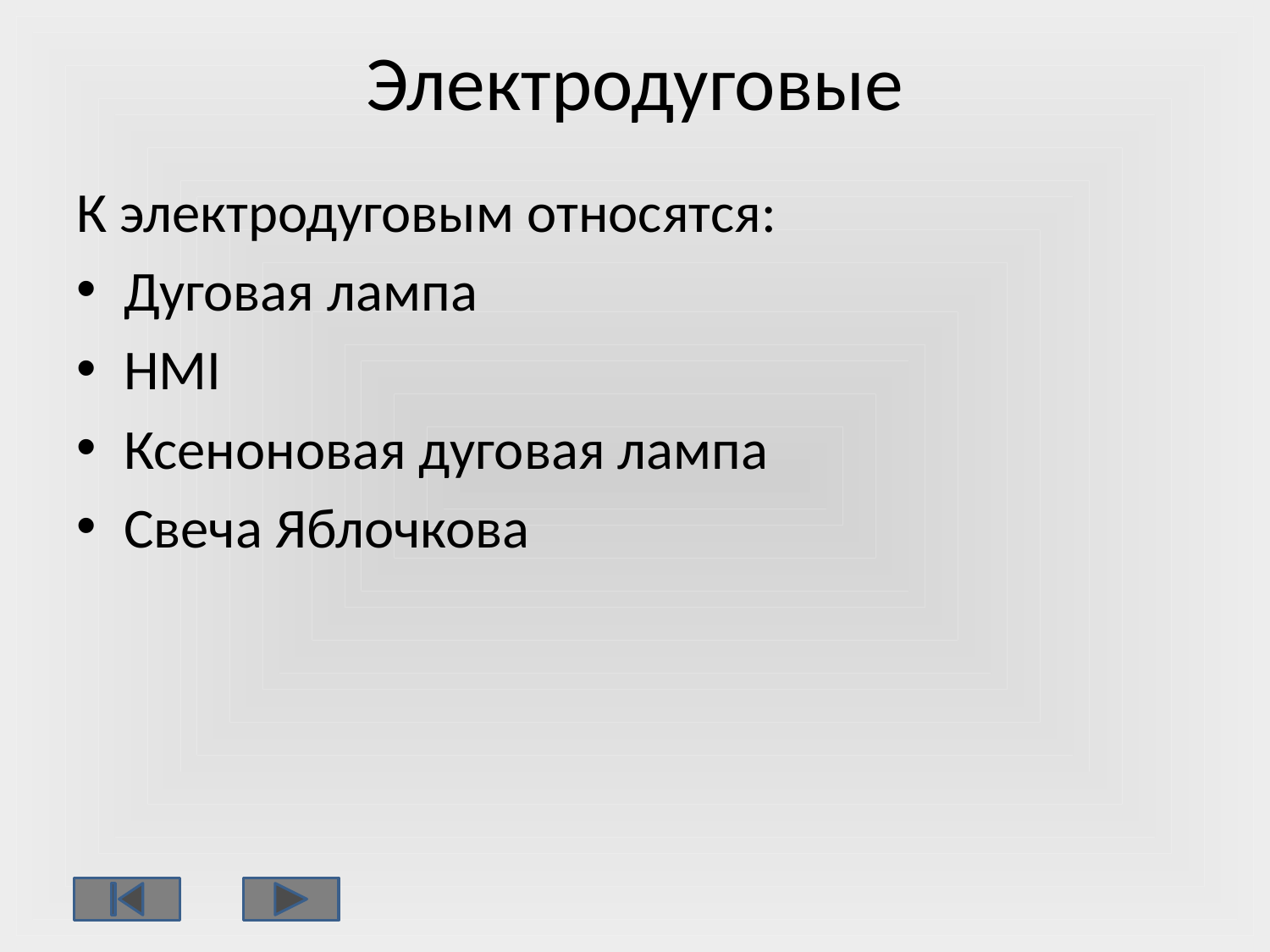

# Электродуговые
К электродуговым относятся:
Дуговая лампа
HMI
Ксеноновая дуговая лампа
Свеча Яблочкова